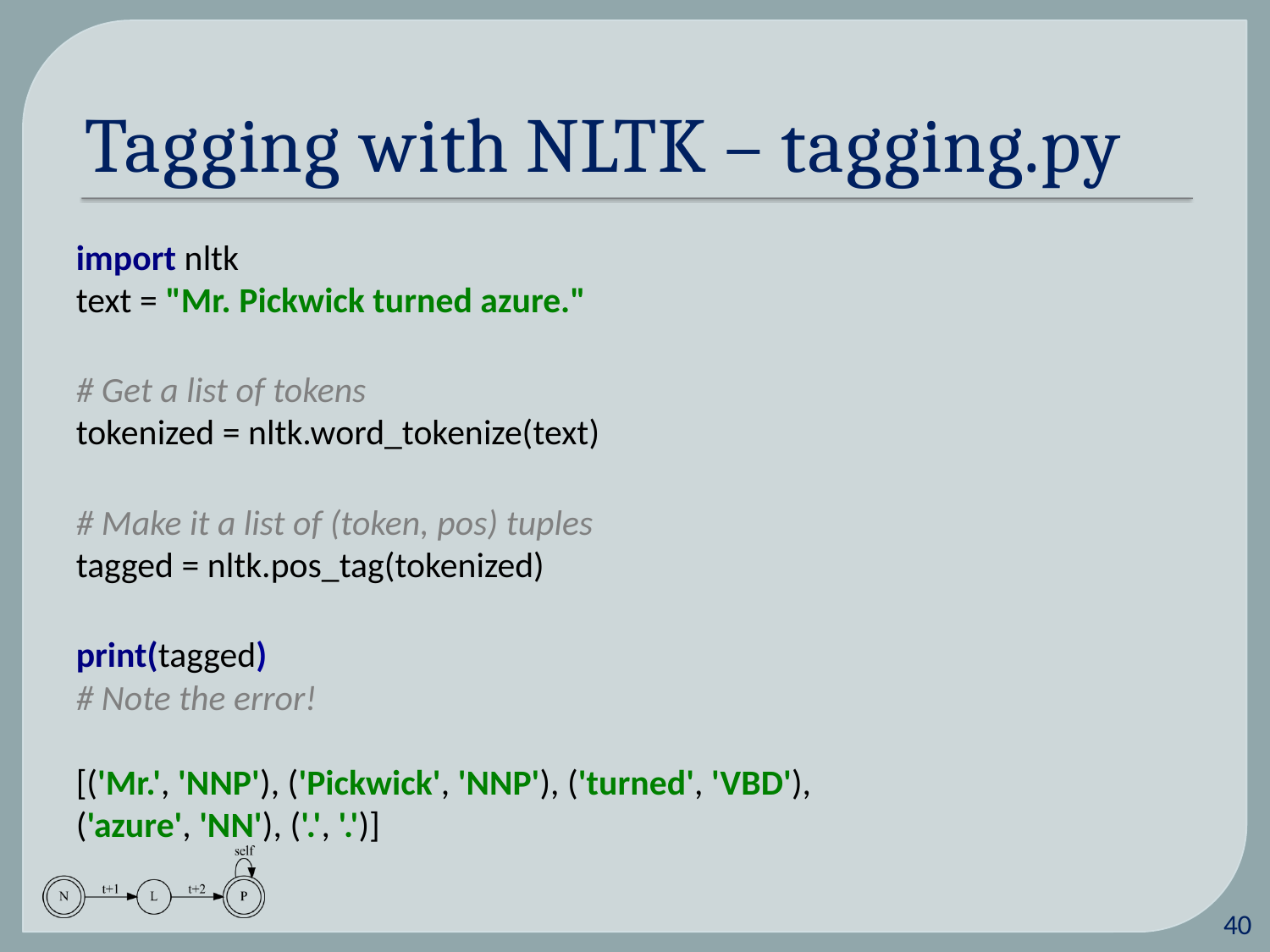

# Tagging with NLTK – tagging.py
import nltk
text = "Mr. Pickwick turned azure."
# Get a list of tokens tokenized = nltk.word_tokenize(text)
# Make it a list of (token, pos) tuples tagged = nltk.pos_tag(tokenized)
print(tagged)
# Note the error!
[('Mr.', 'NNP'), ('Pickwick', 'NNP'), ('turned', 'VBD'),
('azure', 'NN'), ('.', '.')]
40